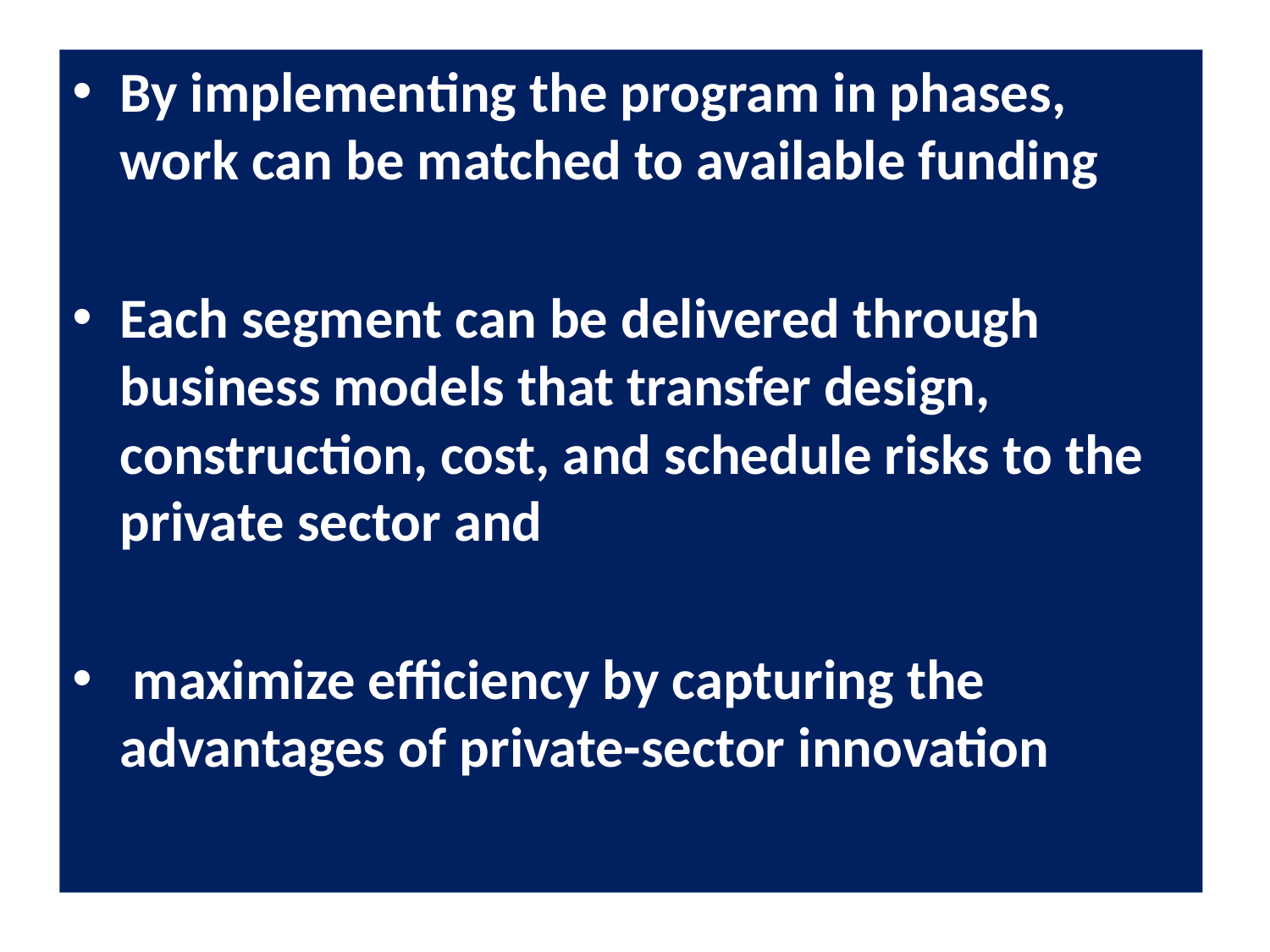

By implementing the program in phases, work can be matched to available funding

Each segment can be delivered through business models that transfer design, construction, cost, and schedule risks to the private sector and

 maximize efficiency by capturing the advantages of private-sector innovation